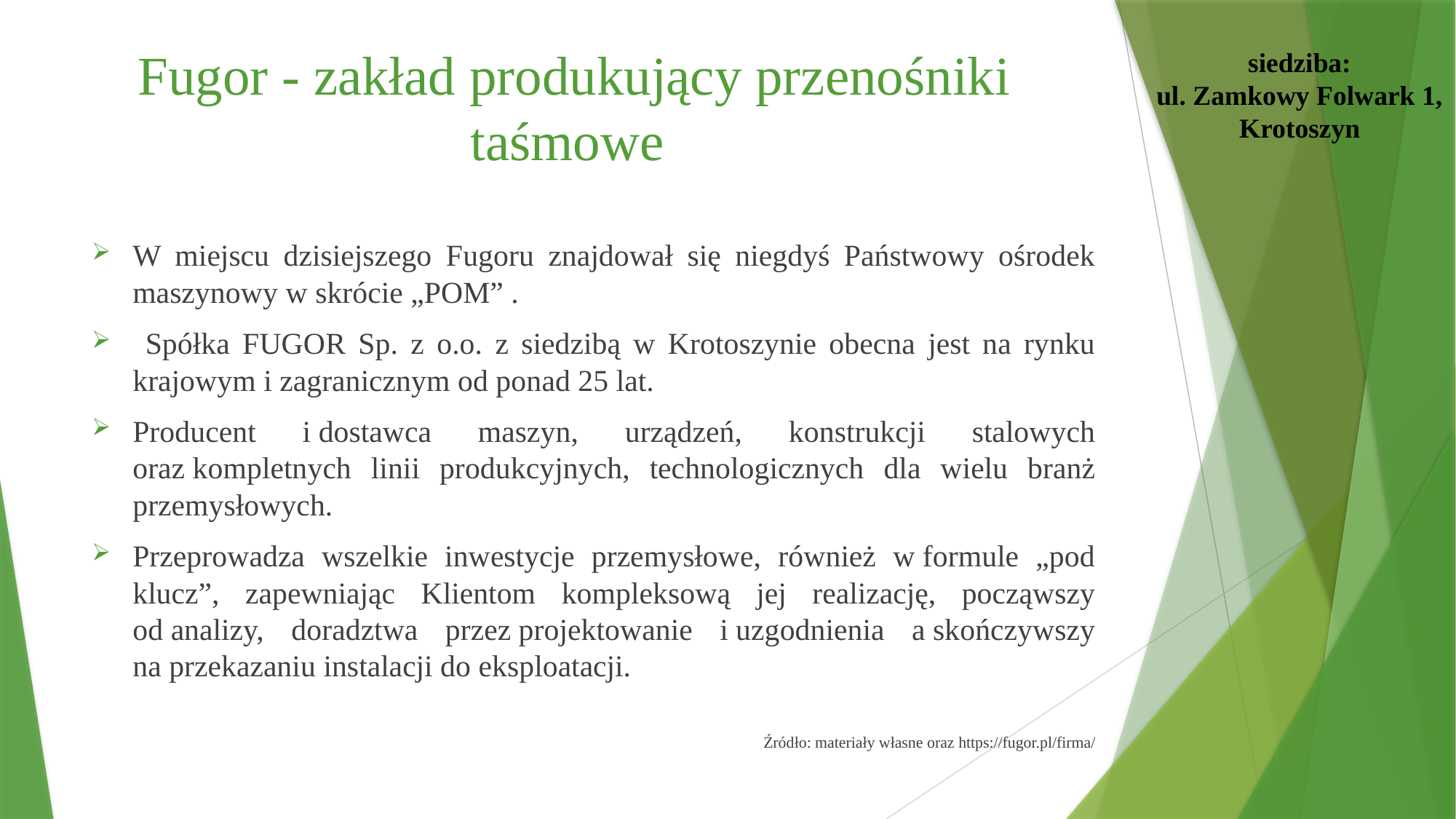

# Fugor - zakład produkujący przenośniki taśmowe
siedziba:
ul. Zamkowy Folwark 1,
Krotoszyn
W miejscu dzisiejszego Fugoru znajdował się niegdyś Państwowy ośrodek maszynowy w skrócie „POM” .
 Spółka FUGOR Sp. z o.o. z siedzibą w Krotoszynie obecna jest na rynku krajowym i zagranicznym od ponad 25 lat.
Producent i dostawca maszyn, urządzeń, konstrukcji stalowych oraz kompletnych linii produkcyjnych, technologicznych dla wielu branż przemysłowych.
Przeprowadza wszelkie inwestycje przemysłowe, również w formule „pod klucz”, zapewniając Klientom kompleksową jej realizację, począwszy od analizy, doradztwa przez projektowanie i uzgodnienia a skończywszy na przekazaniu instalacji do eksploatacji.

Źródło: materiały własne oraz https://fugor.pl/firma/